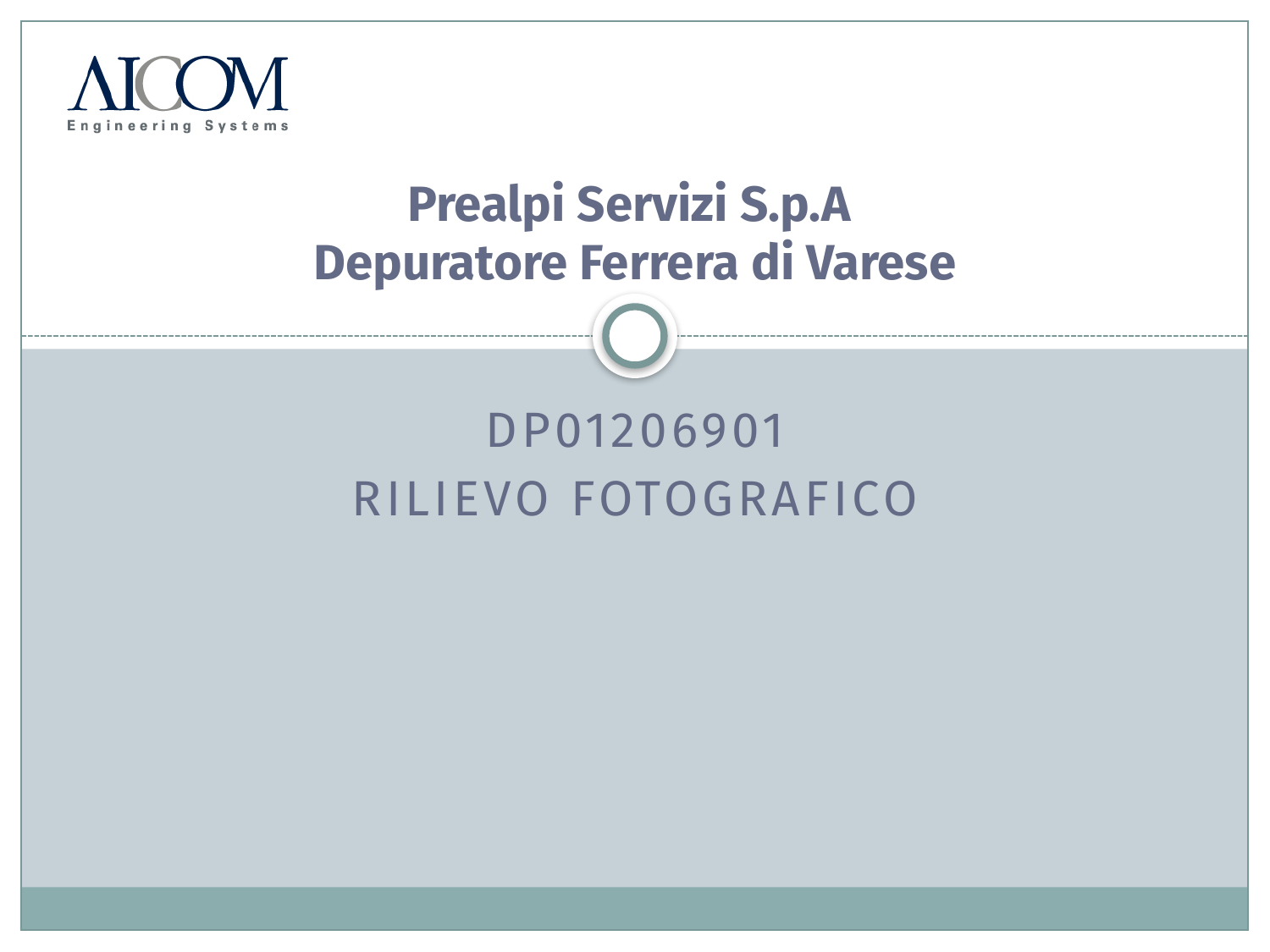

# Prealpi Servizi S.p.A Depuratore Ferrera di Varese
DP01206901
Rilievo fotografico